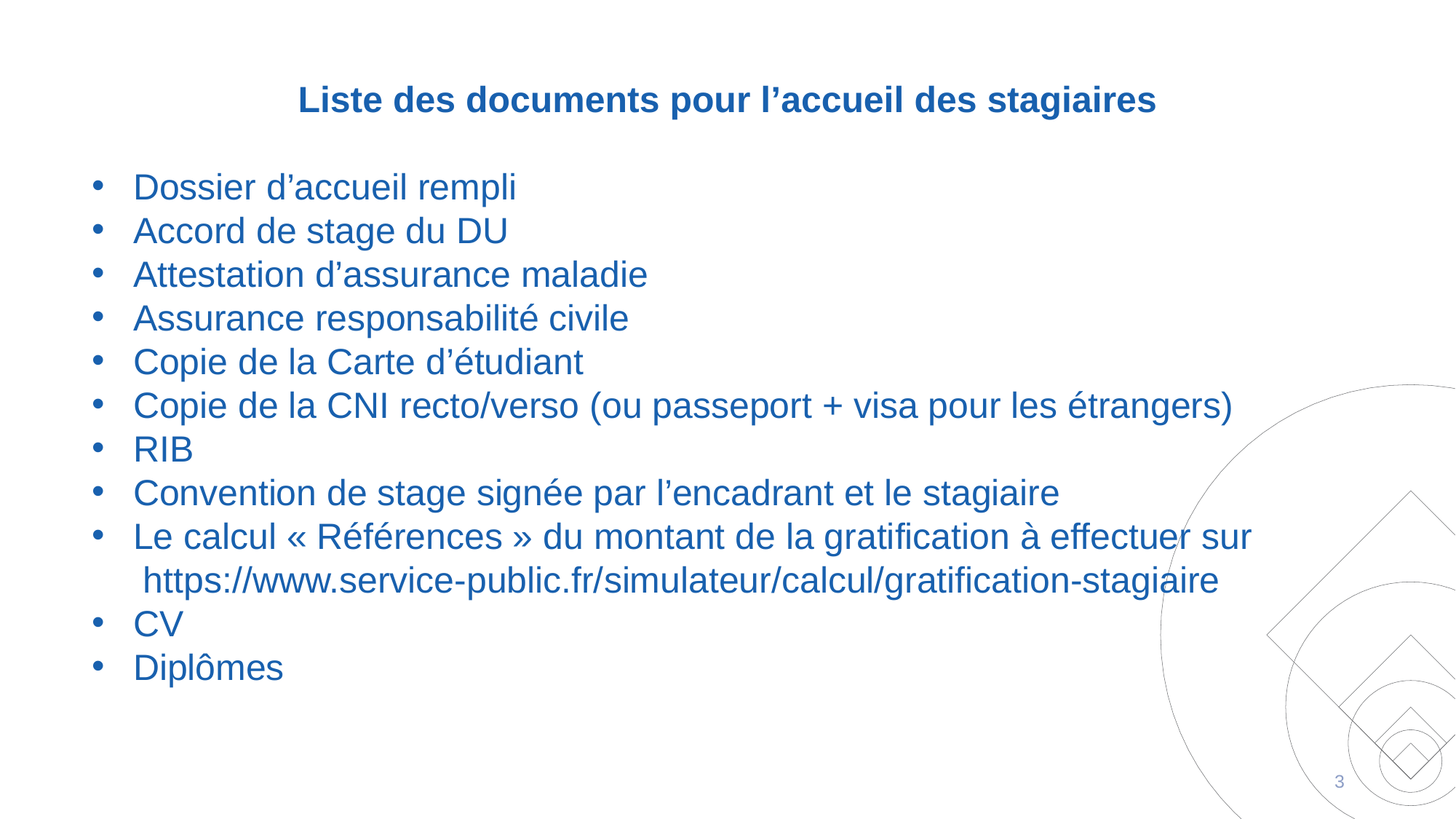

Liste des documents pour l’accueil des stagiaires

Dossier d’accueil rempli
Accord de stage du DU
Attestation d’assurance maladie
Assurance responsabilité civile
Copie de la Carte d’étudiant
Copie de la CNI recto/verso (ou passeport + visa pour les étrangers)
RIB
Convention de stage signée par l’encadrant et le stagiaire
Le calcul « Références » du montant de la gratification à effectuer sur
     https://www.service-public.fr/simulateur/calcul/gratification-stagiaire
CV
Diplômes
3